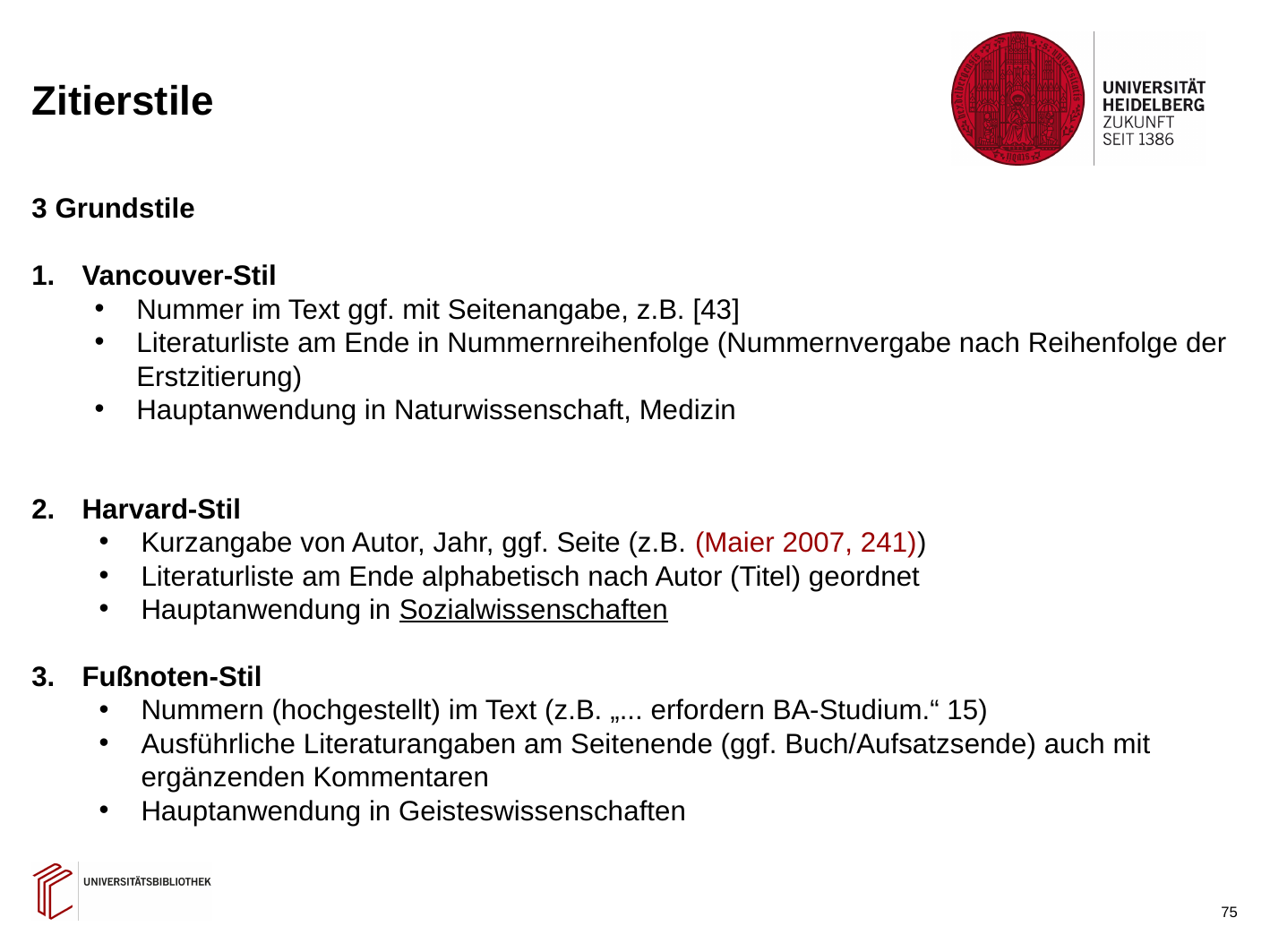

# Zitierstile
3 Grundstile

Vancouver-Stil
Nummer im Text ggf. mit Seitenangabe, z.B. [43]
Literaturliste am Ende in Nummernreihenfolge (Nummernvergabe nach Reihenfolge der Erstzitierung)
Hauptanwendung in Naturwissenschaft, Medizin

Harvard-Stil
Kurzangabe von Autor, Jahr, ggf. Seite (z.B. (Maier 2007, 241))
Literaturliste am Ende alphabetisch nach Autor (Titel) geordnet
Hauptanwendung in Sozialwissenschaften

Fußnoten-Stil
Nummern (hochgestellt) im Text (z.B. „... erfordern BA-Studium.“ 15)
Ausführliche Literaturangaben am Seitenende (ggf. Buch/Aufsatzsende) auch mit ergänzenden Kommentaren
Hauptanwendung in Geisteswissenschaften

75